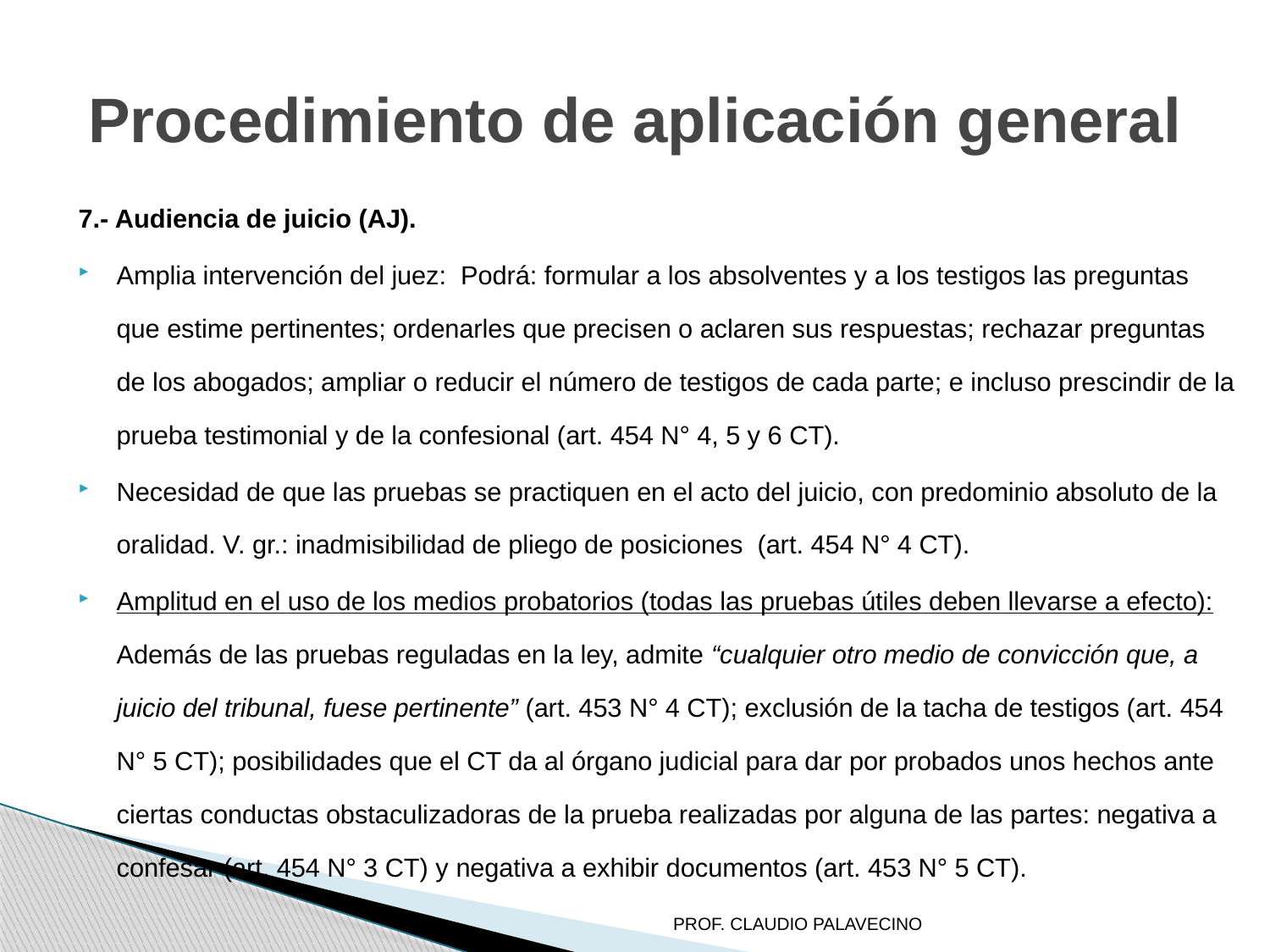

# Procedimiento de aplicación general
7.- Audiencia de juicio (AJ).
Amplia intervención del juez:  Podrá: formular a los absolventes y a los testigos las preguntas que estime pertinentes; ordenarles que precisen o aclaren sus respuestas; rechazar preguntas de los abogados; ampliar o reducir el número de testigos de cada parte; e incluso prescindir de la prueba testimonial y de la confesional (art. 454 N° 4, 5 y 6 CT).
Necesidad de que las pruebas se practiquen en el acto del juicio, con predominio absoluto de la oralidad. V. gr.: inadmisibilidad de pliego de posiciones  (art. 454 N° 4 CT).
Amplitud en el uso de los medios probatorios (todas las pruebas útiles deben llevarse a efecto): Además de las pruebas reguladas en la ley, admite “cualquier otro medio de convicción que, a juicio del tribunal, fuese pertinente” (art. 453 N° 4 CT); exclusión de la tacha de testigos (art. 454 N° 5 CT); posibilidades que el CT da al órgano judicial para dar por probados unos hechos ante ciertas conductas obstaculizadoras de la prueba realizadas por alguna de las partes: negativa a confesar (art. 454 N° 3 CT) y negativa a exhibir documentos (art. 453 N° 5 CT).

PROF. CLAUDIO PALAVECINO